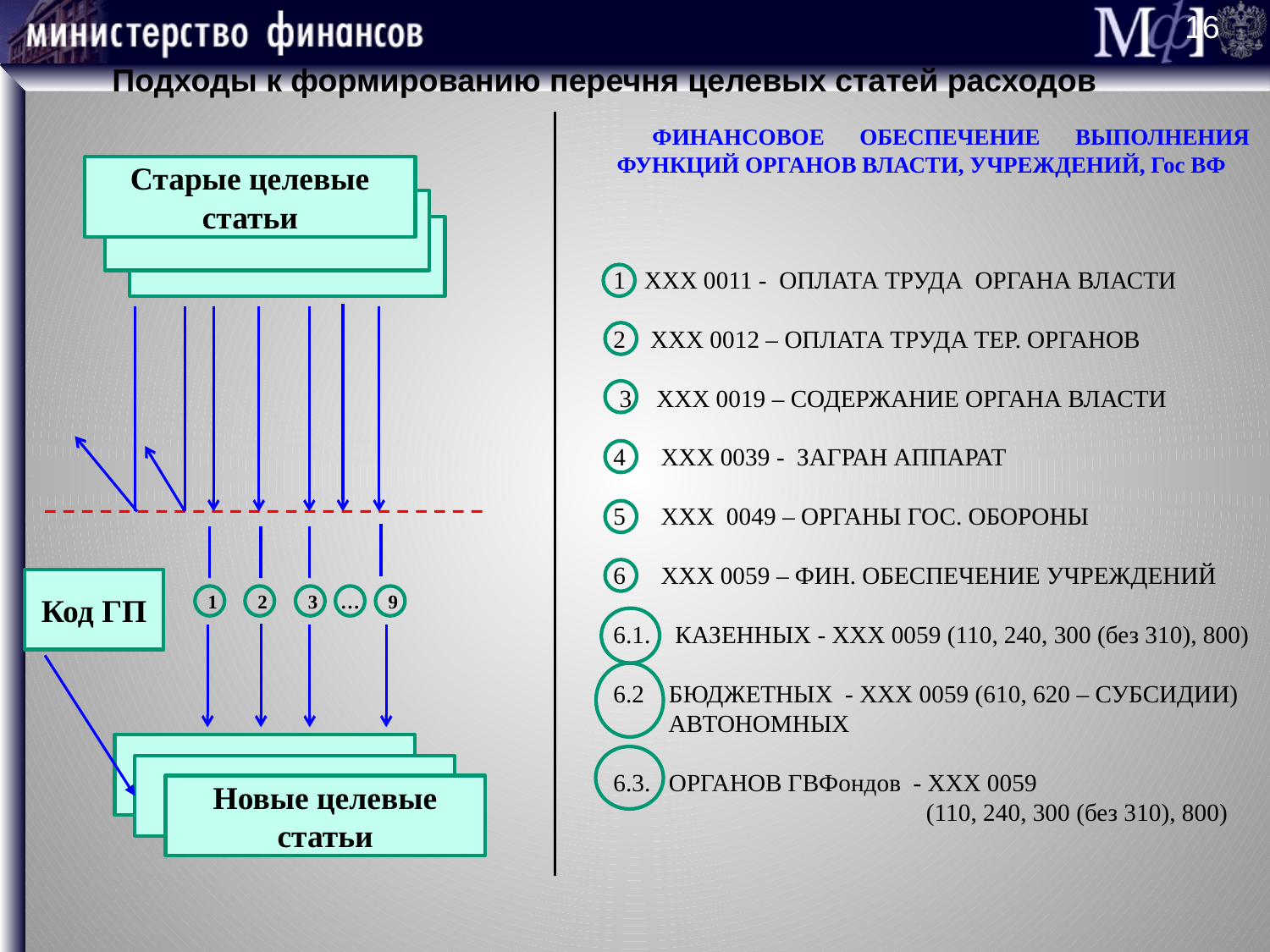

16
Подходы к формированию перечня целевых статей расходов
 ФИНАНСОВОЕ ОБЕСПЕЧЕНИЕ ВЫПОЛНЕНИЯ ФУНКЦИЙ ОРГАНОВ ВЛАСТИ, УЧРЕЖДЕНИЙ, Гос ВФ

Старые целевые статьи

1   ХХХ 0011 -  ОПЛАТА ТРУДА  ОРГАНА ВЛАСТИ

2    ХХХ 0012 – ОПЛАТА ТРУДА ТЕР. ОРГАНОВ

 3    ХХХ 0019 – СОДЕРЖАНИЕ ОРГАНА ВЛАСТИ

ХХХ 0039 -  ЗАГРАН АППАРАТ

ХХХ  0049 – ОРГАНЫ ГОС. ОБОРОНЫ

ХХХ 0059 – ФИН. ОБЕСПЕЧЕНИЕ УЧРЕЖДЕНИЙ

6.1.    КАЗЕННЫХ - ХХХ 0059 (110, 240, 300 (без 310), 800)

6.2    БЮДЖЕТНЫХ  - ХХХ 0059 (610, 620 – СУБСИДИИ)
         АВТОНОМНЫХ

6.3.   ОРГАНОВ ГВФондов  - ХХХ 0059
                                                   (110, 240, 300 (без 310), 800)

Код ГП
1
2
3
…
9

Новые целевые статьи